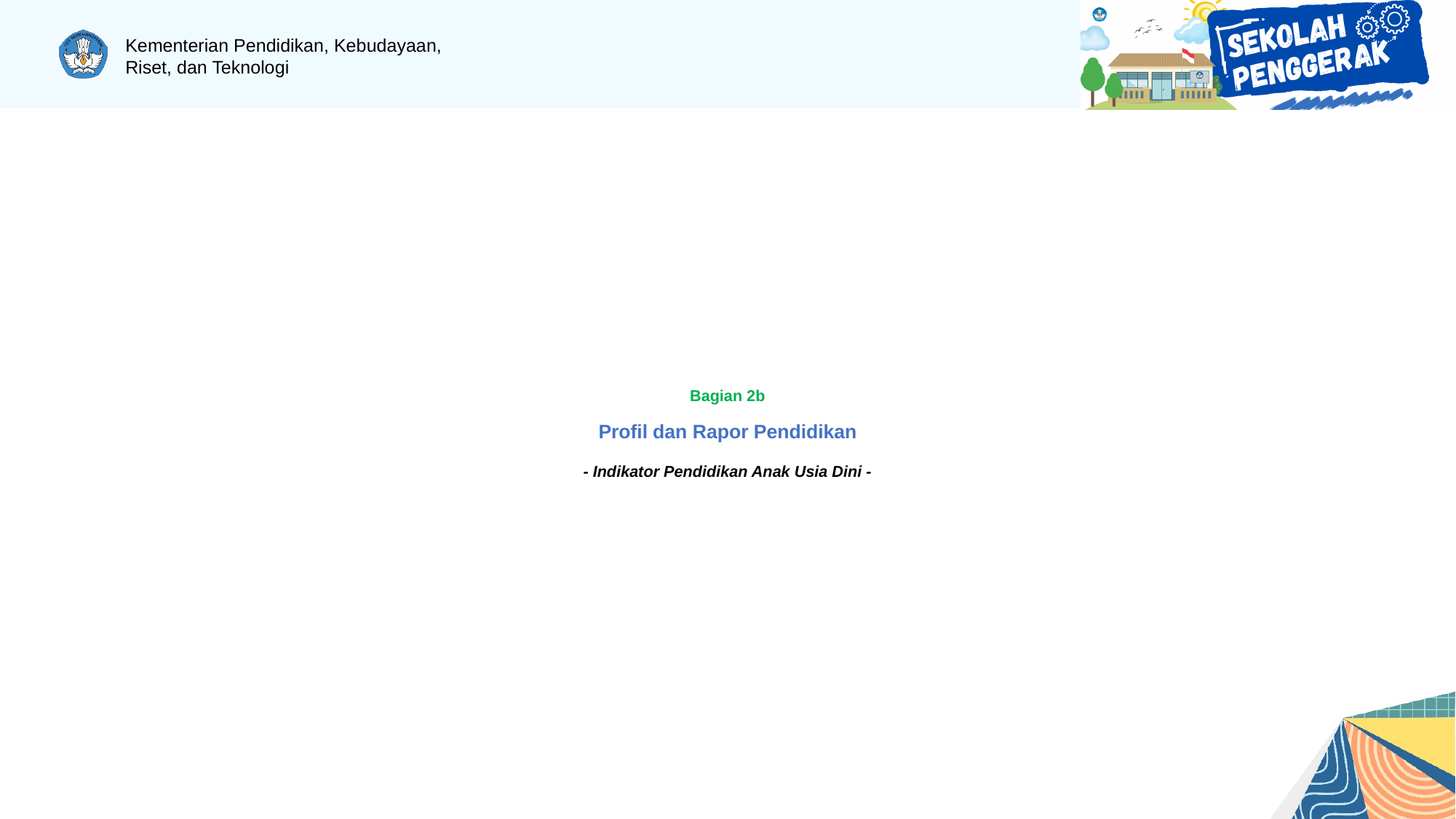

# Bagian 2b Profil dan Rapor Pendidikan - Indikator Pendidikan Anak Usia Dini -